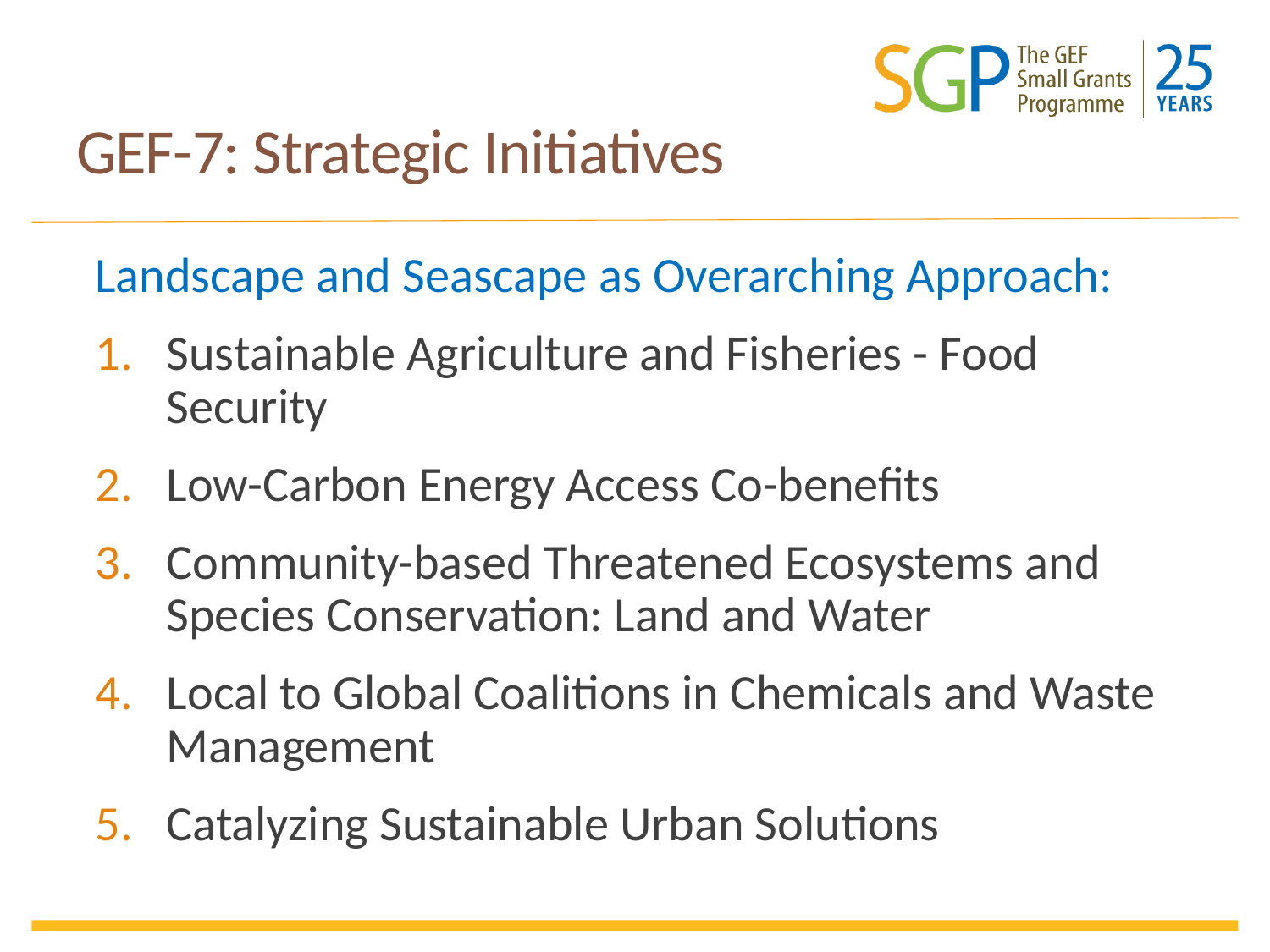

GEF-7: Strategic Initiatives
Landscape and Seascape as Overarching Approach:
Sustainable Agriculture and Fisheries - Food Security
Low-Carbon Energy Access Co-benefits
Community-based Threatened Ecosystems and Species Conservation: Land and Water
Local to Global Coalitions in Chemicals and Waste Management
Catalyzing Sustainable Urban Solutions